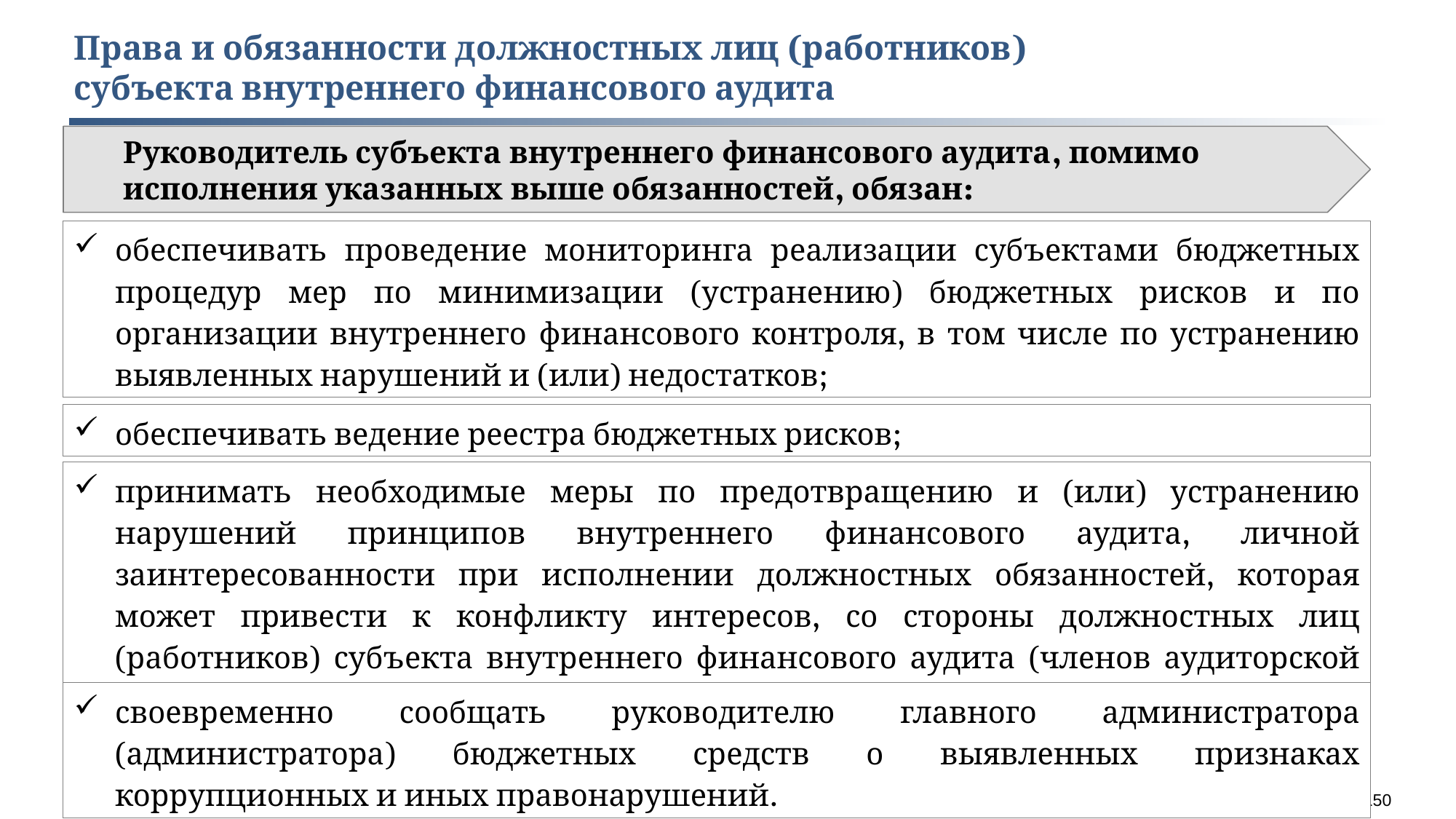

Права и обязанности должностных лиц (работников)
субъекта внутреннего финансового аудита
Руководитель субъекта внутреннего финансового аудита, помимо исполнения указанных выше обязанностей, обязан:
обеспечивать проведение мониторинга реализации субъектами бюджетных процедур мер по минимизации (устранению) бюджетных рисков и по организации внутреннего финансового контроля, в том числе по устранению выявленных нарушений и (или) недостатков;
обеспечивать ведение реестра бюджетных рисков;
принимать необходимые меры по предотвращению и (или) устранению нарушений принципов внутреннего финансового аудита, личной заинтересованности при исполнении должностных обязанностей, которая может привести к конфликту интересов, со стороны должностных лиц (работников) субъекта внутреннего финансового аудита (членов аудиторской группы);
своевременно сообщать руководителю главного администратора (администратора) бюджетных средств о выявленных признаках коррупционных и иных правонарушений.